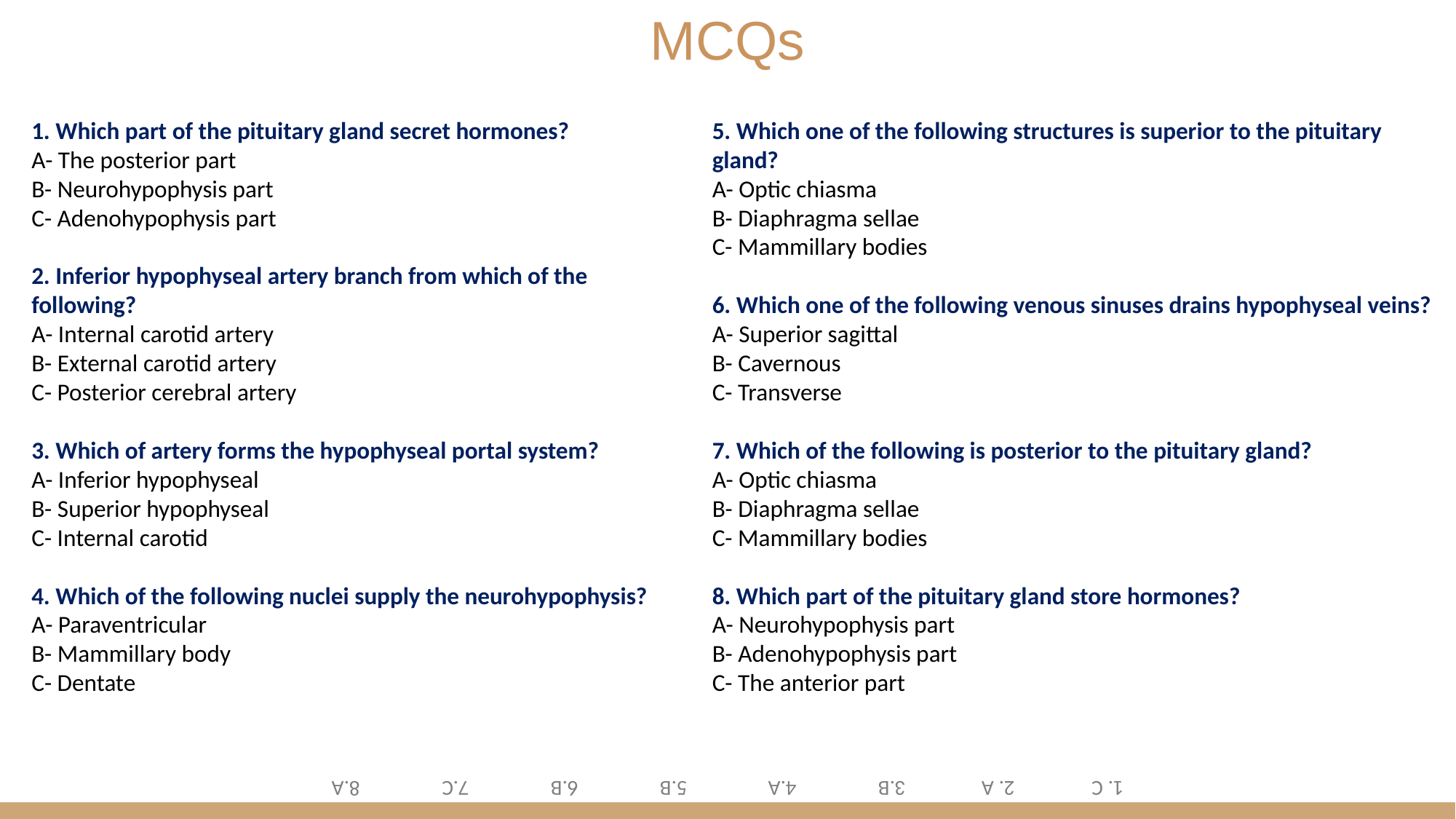

1. Which part of the pituitary gland secret hormones?
A- The posterior part
B- Neurohypophysis part
C- Adenohypophysis part

2. Inferior hypophyseal artery branch from which of the following?
A- Internal carotid artery
B- External carotid artery
C- Posterior cerebral artery

3. Which of artery forms the hypophyseal portal system?
A- Inferior hypophyseal
B- Superior hypophyseal
C- Internal carotid

4. Which of the following nuclei supply the neurohypophysis?
A- Paraventricular
B- Mammillary body
C- Dentate

5. Which one of the following structures is superior to the pituitary gland?
A- Optic chiasma
B- Diaphragma sellae
C- Mammillary bodies

6. Which one of the following venous sinuses drains hypophyseal veins?
A- Superior sagittal
B- Cavernous
C- Transverse

7. Which of the following is posterior to the pituitary gland?
A- Optic chiasma
B- Diaphragma sellae
C- Mammillary bodies

8. Which part of the pituitary gland store hormones?
A- Neurohypophysis part
B- Adenohypophysis part
C- The anterior part

1. C	2. A	3.B	4.A	5.B	6.B	7.C	8.A